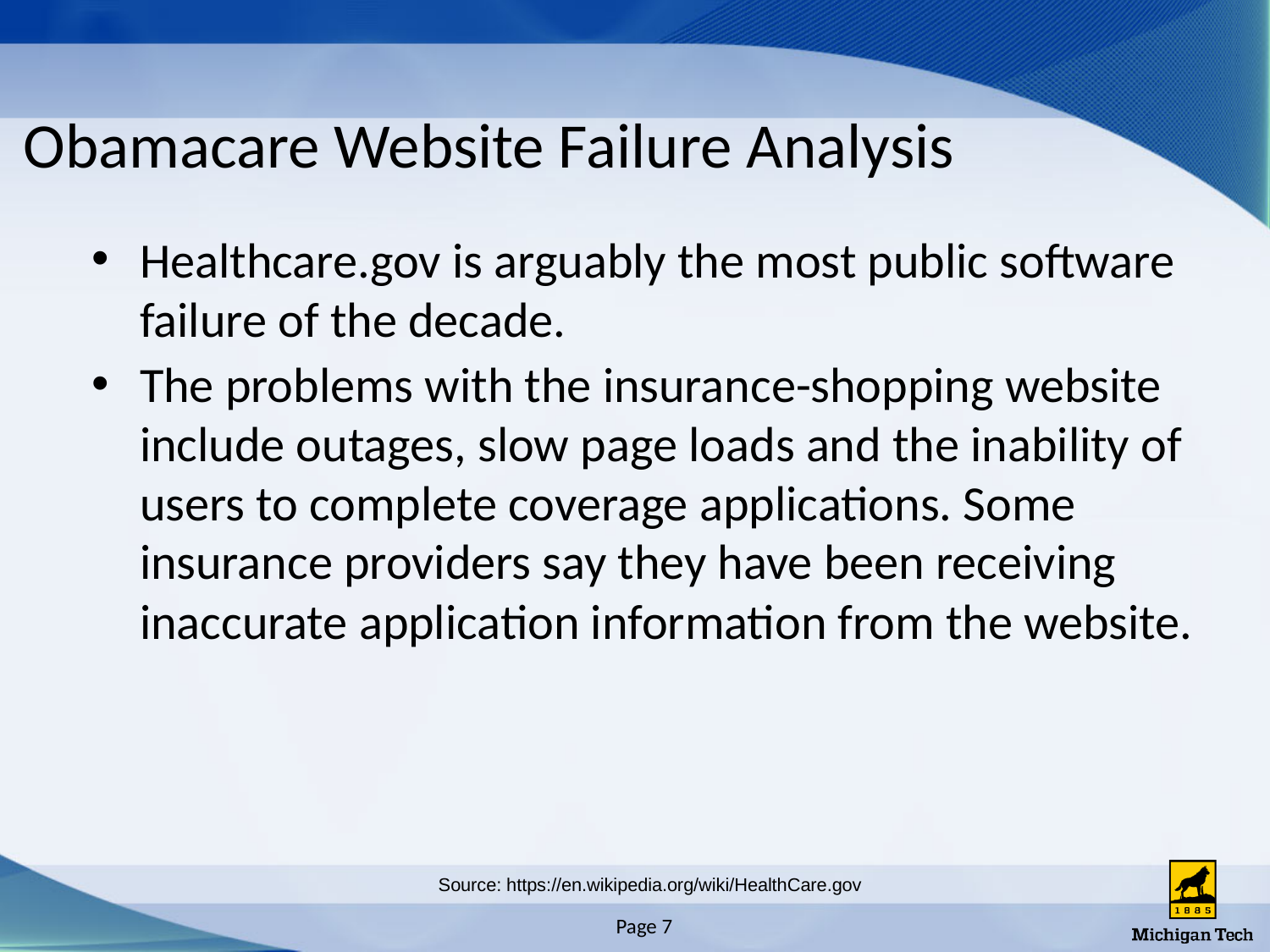

# Obamacare Website Failure Analysis
Healthcare.gov is arguably the most public software failure of the decade.
The problems with the insurance-shopping website include outages, slow page loads and the inability of users to complete coverage applications. Some insurance providers say they have been receiving inaccurate application information from the website.

Source: https://en.wikipedia.org/wiki/HealthCare.gov